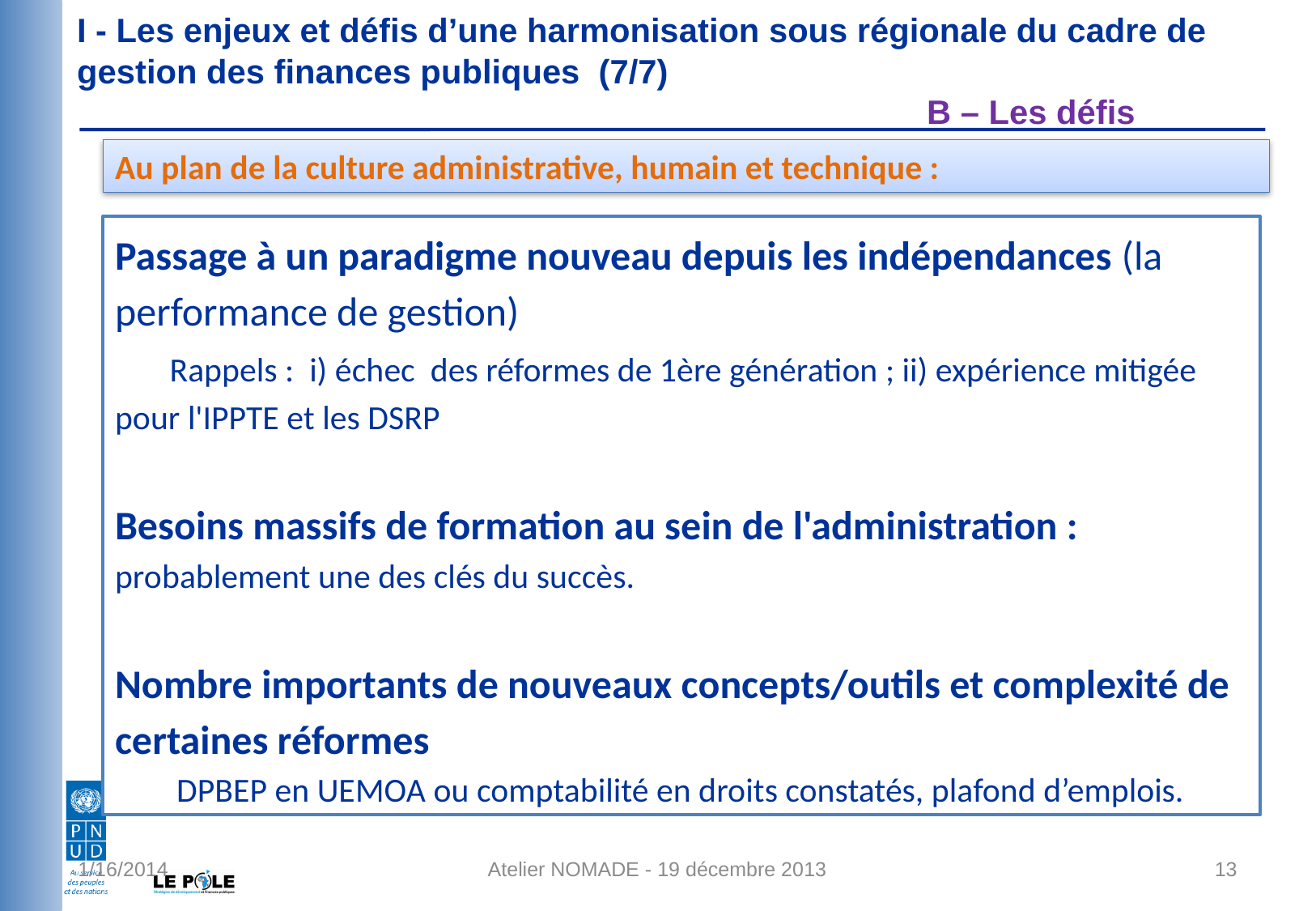

# I - Les enjeux et défis d’une harmonisation sous régionale du cadre de gestion des finances publiques  (7/7) B – Les défis
Au plan de la culture administrative, humain et technique :
Passage à un paradigme nouveau depuis les indépendances (la performance de gestion)
      Rappels :  i) échec  des réformes de 1ère génération ; ii) expérience mitigée pour l'IPPTE et les DSRP

Besoins massifs de formation au sein de l'administration :           probablement une des clés du succès.

Nombre importants de nouveaux concepts/outils et complexité de certaines réformes
        DPBEP en UEMOA ou comptabilité en droits constatés, plafond d’emplois.
1/16/2014
Atelier NOMADE - 19 décembre 2013
13